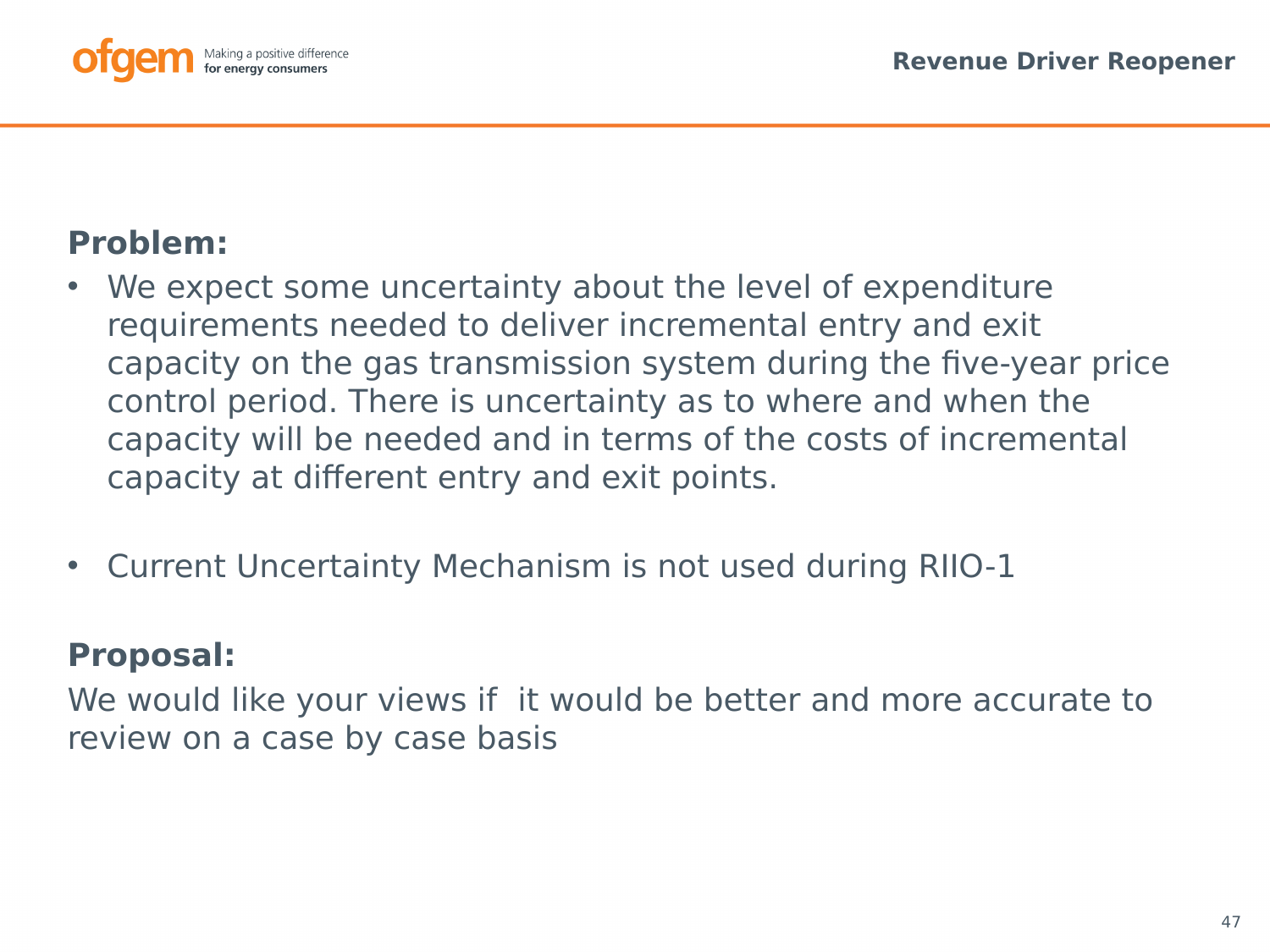

# Revenue Driver Reopener
Problem:
We expect some uncertainty about the level of expenditure requirements needed to deliver incremental entry and exit capacity on the gas transmission system during the five-year price control period. There is uncertainty as to where and when the capacity will be needed and in terms of the costs of incremental capacity at different entry and exit points.

Current Uncertainty Mechanism is not used during RIIO-1

Proposal:
We would like your views if  it would be better and more accurate to review on a case by case basis

47